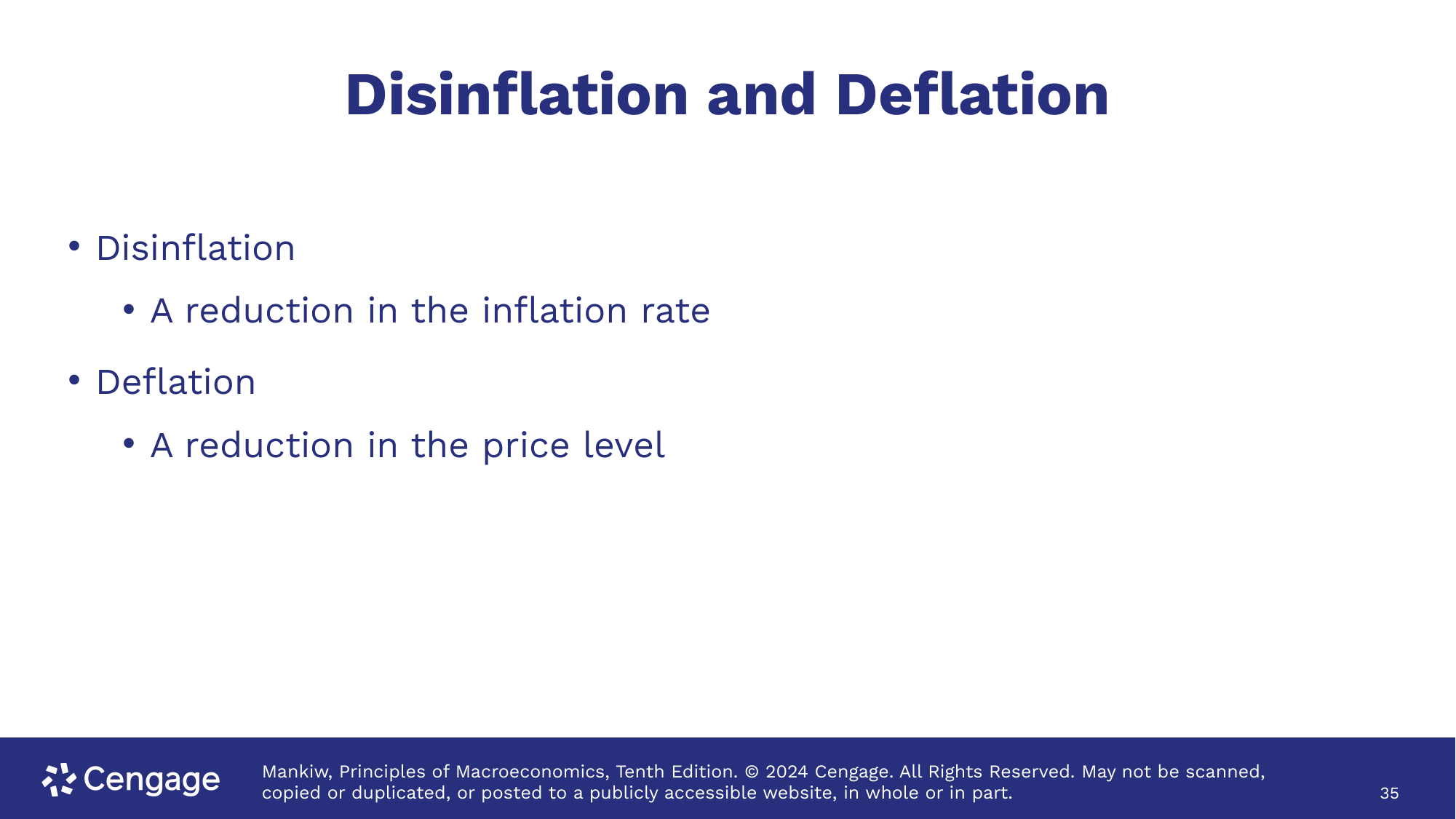

# Disinflation and Deflation
Disinflation
A reduction in the inflation rate
Deflation
A reduction in the price level